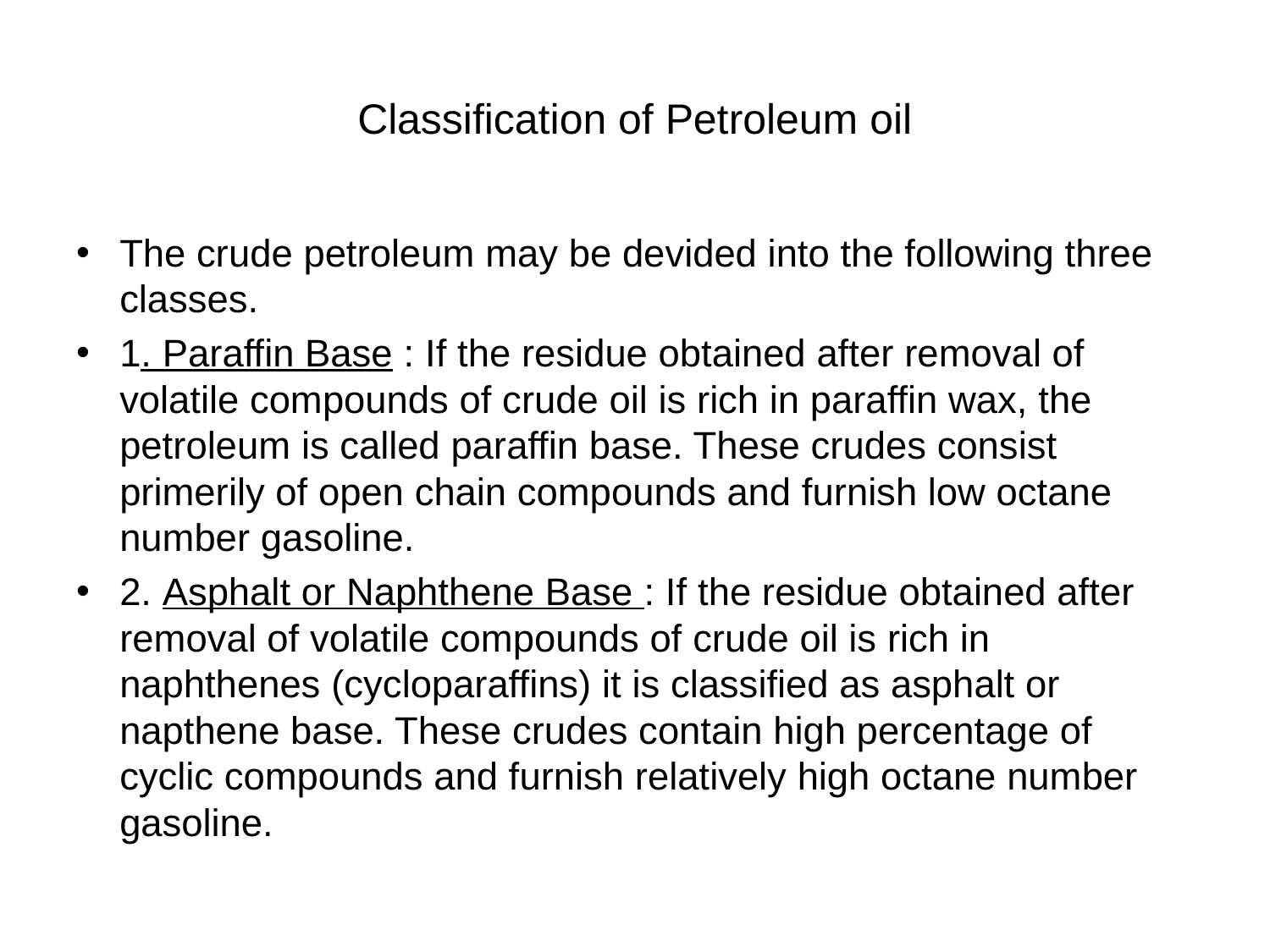

# Classification of Petroleum oil
The crude petroleum may be devided into the following three classes.
1. Paraffin Base : If the residue obtained after removal of volatile compounds of crude oil is rich in paraffin wax, the petroleum is called paraffin base. These crudes consist primerily of open chain compounds and furnish low octane number gasoline.
2. Asphalt or Naphthene Base : If the residue obtained after removal of volatile compounds of crude oil is rich in naphthenes (cycloparaffins) it is classified as asphalt or napthene base. These crudes contain high percentage of cyclic compounds and furnish relatively high octane number gasoline.